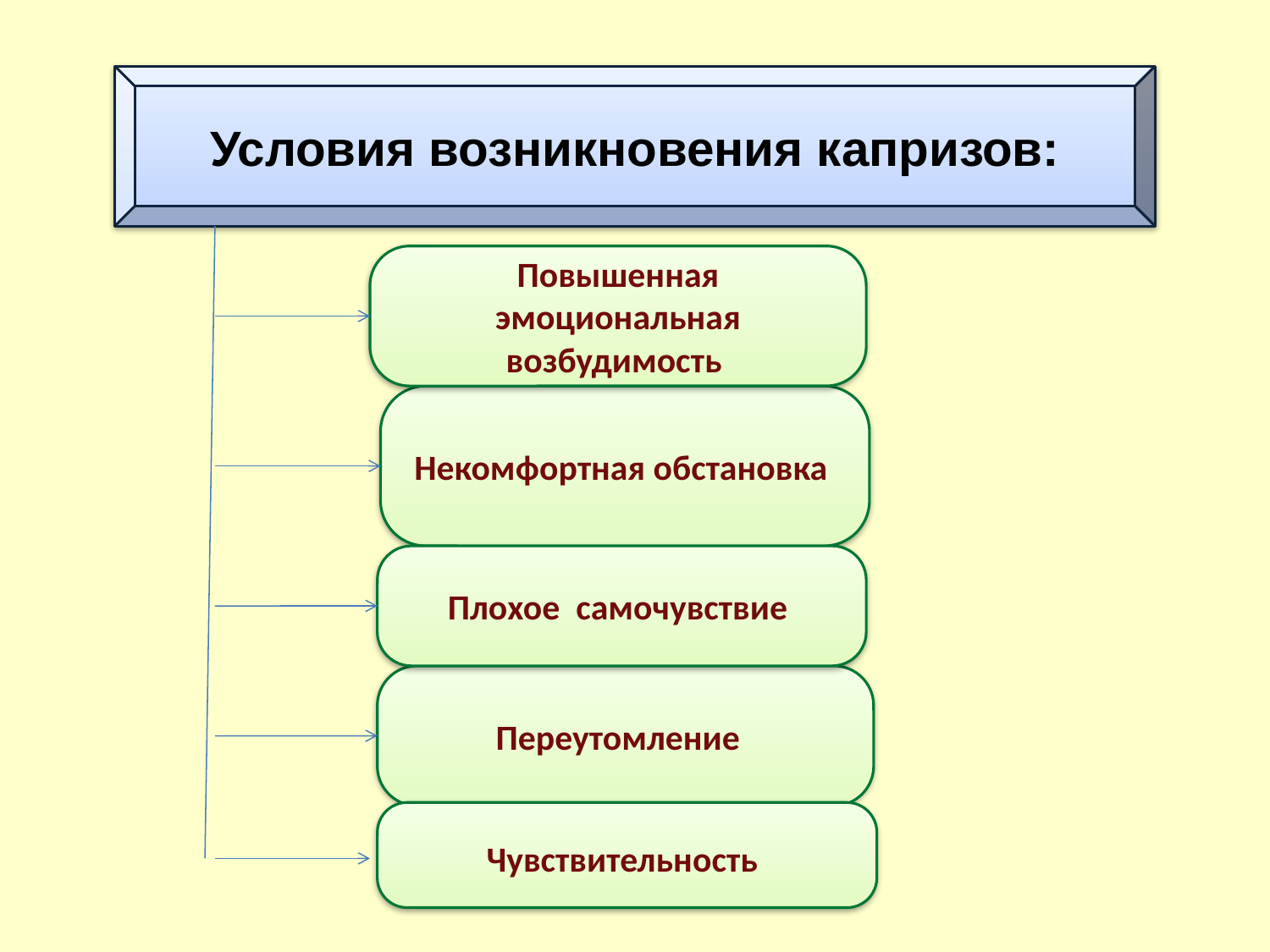

Условия возникновения капризов:
Повышенная эмоциональная возбудимость

Некомфортная обстановка
Плохое  самочувствие
Переутомление
Чувствительность